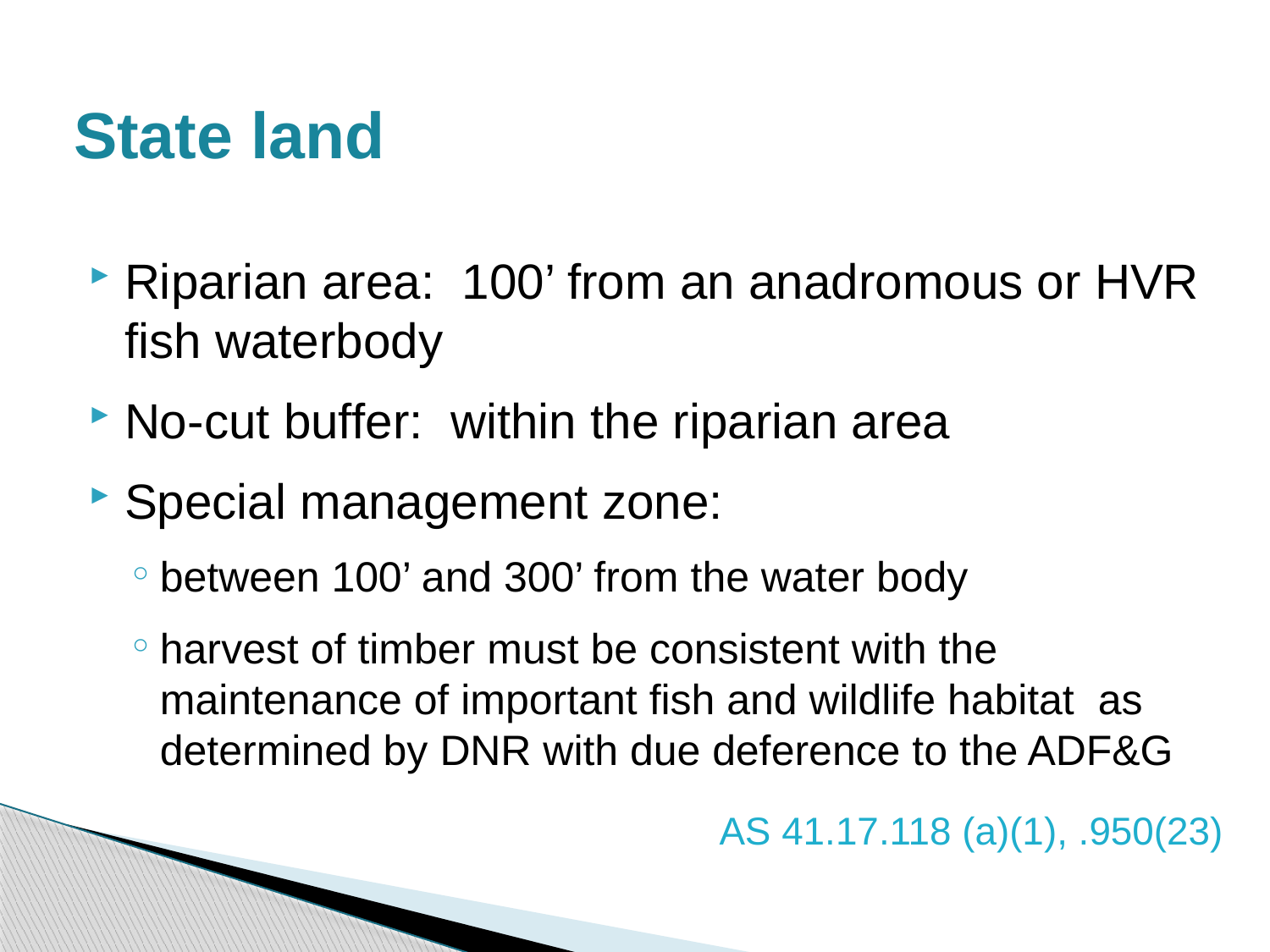

# State land
Riparian area:  100’ from an anadromous or HVR fish waterbody
No-cut buffer:  within the riparian area
Special management zone:
between 100’ and 300’ from the water body
harvest of timber must be consistent with the maintenance of important fish and wildlife habitat  as determined by DNR with due deference to the ADF&G
				AS 41.17.118 (a)(1), .950(23)